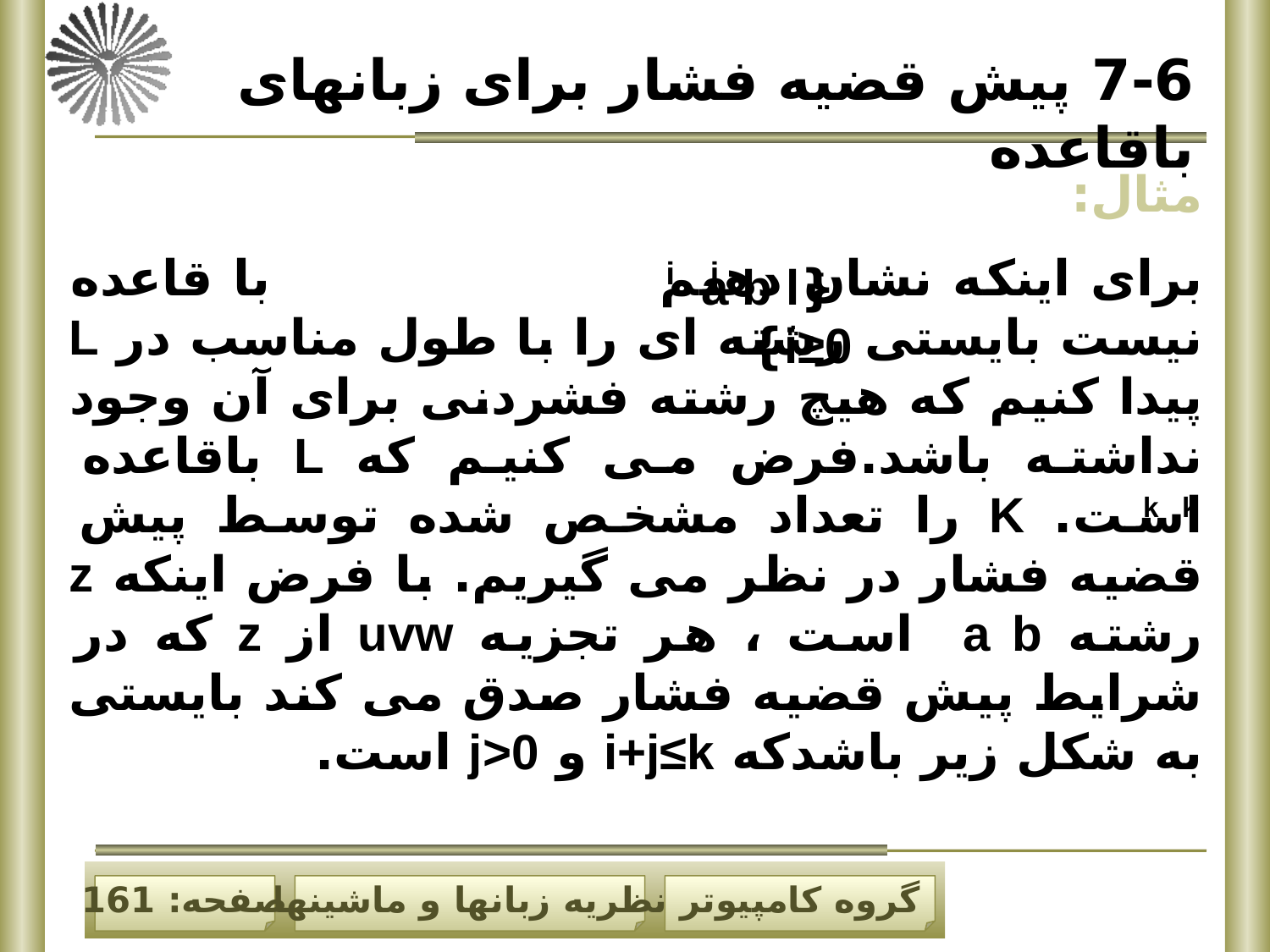

7-6 پیش قضیه فشار برای زبانهای باقاعده
مثال:
برای اینکه نشان دهیم                   با قاعده نیست بایستی رشته ای را با طول مناسب در L پیدا کنیم که هیچ رشته فشردنی برای آن وجود نداشته باشد.فرض می کنیم که L باقاعده است. K را تعداد مشخص شده توسط پیش قضیه فشار در نظر می گیریم. با فرض اینکه z رشته a b  است ، هر تجزیه uvw از z که در شرایط پیش قضیه فشار صدق می کند بایستی به شکل زیر باشدکه i+j≤k و j>0 است.
i    i
 {a b l i≥0}
k   k